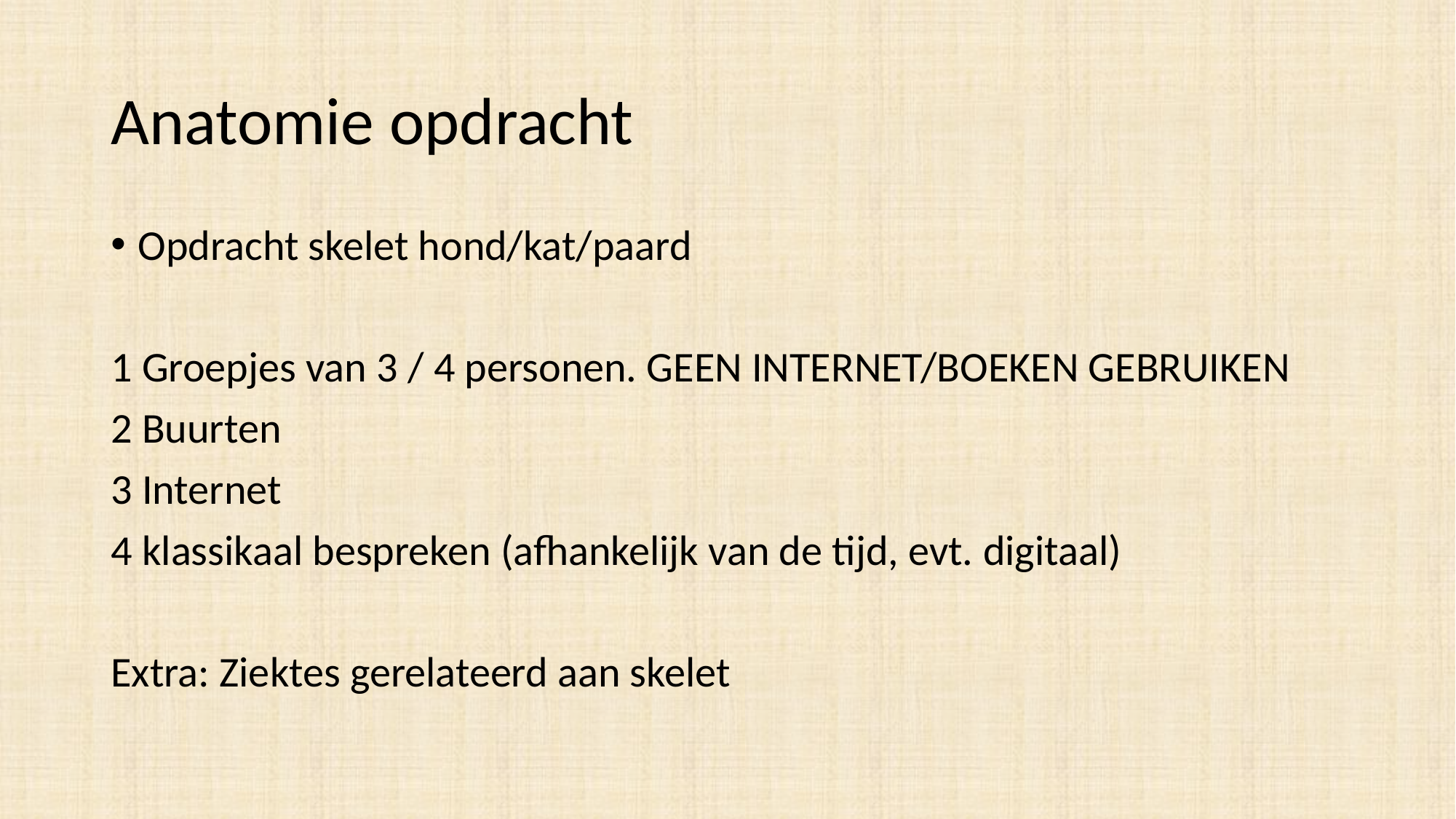

# Anatomie opdracht
Opdracht skelet hond/kat/paard

1 Groepjes van 3 / 4 personen. GEEN INTERNET/BOEKEN GEBRUIKEN
2 Buurten
3 Internet
4 klassikaal bespreken (afhankelijk van de tijd, evt. digitaal)

Extra: Ziektes gerelateerd aan skelet